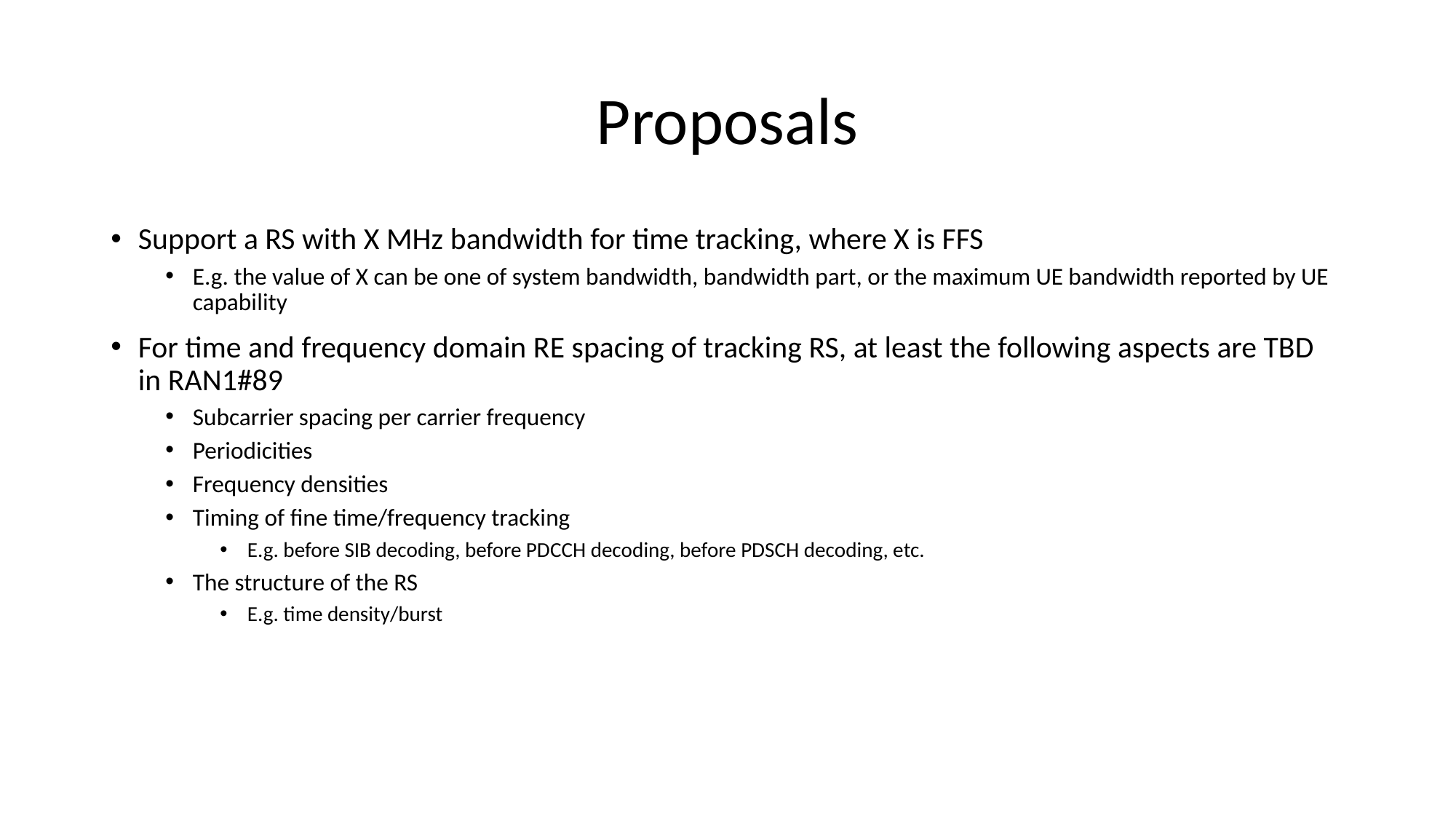

# Proposals
Support a RS with X MHz bandwidth for time tracking, where X is FFS
E.g. the value of X can be one of system bandwidth, bandwidth part, or the maximum UE bandwidth reported by UE capability
For time and frequency domain RE spacing of tracking RS, at least the following aspects are TBD in RAN1#89
Subcarrier spacing per carrier frequency
Periodicities
Frequency densities
Timing of fine time/frequency tracking
E.g. before SIB decoding, before PDCCH decoding, before PDSCH decoding, etc.
The structure of the RS
E.g. time density/burst